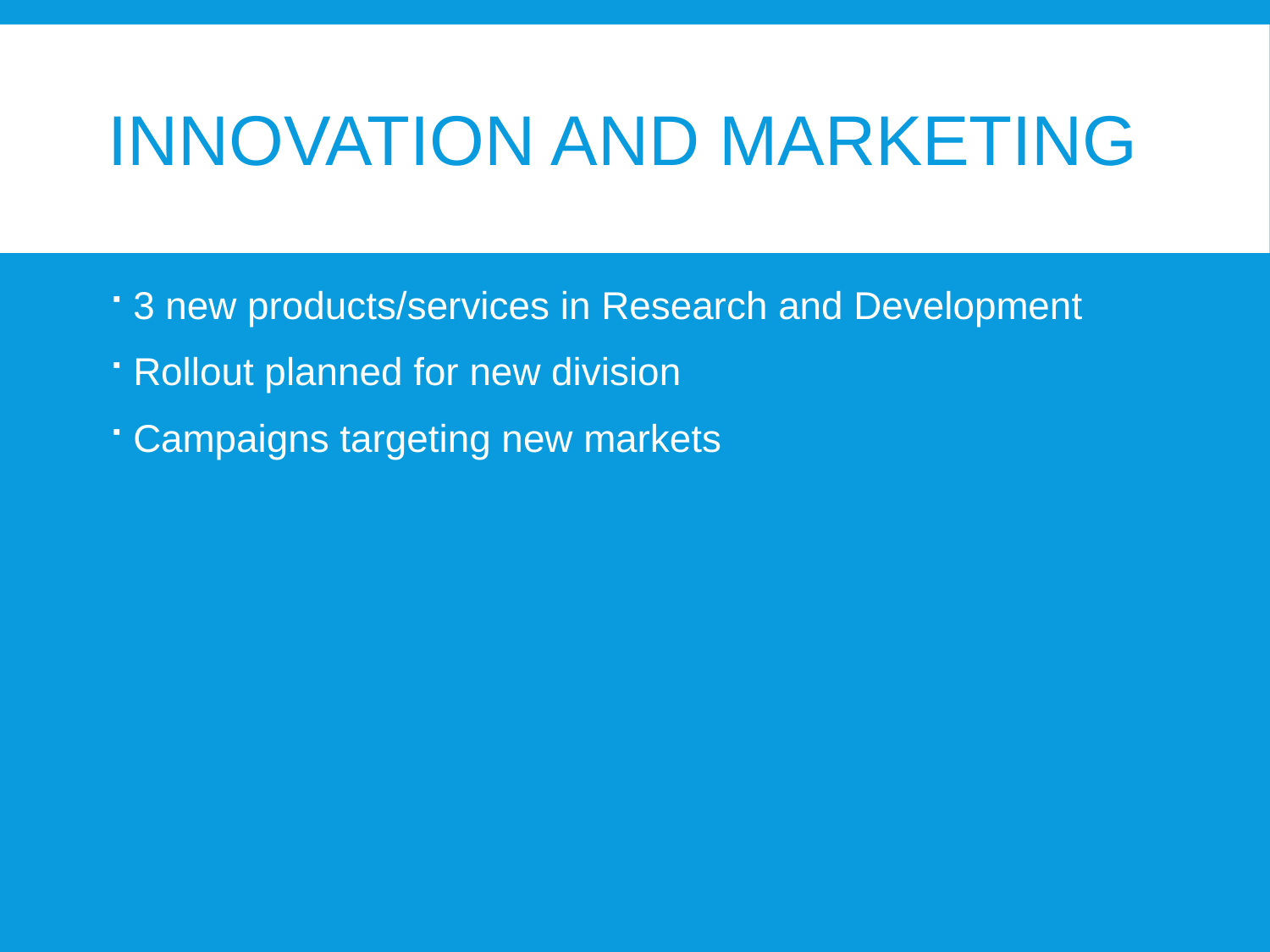

# Innovation and Marketing
3 new products/services in Research and Development
Rollout planned for new division
Campaigns targeting new markets